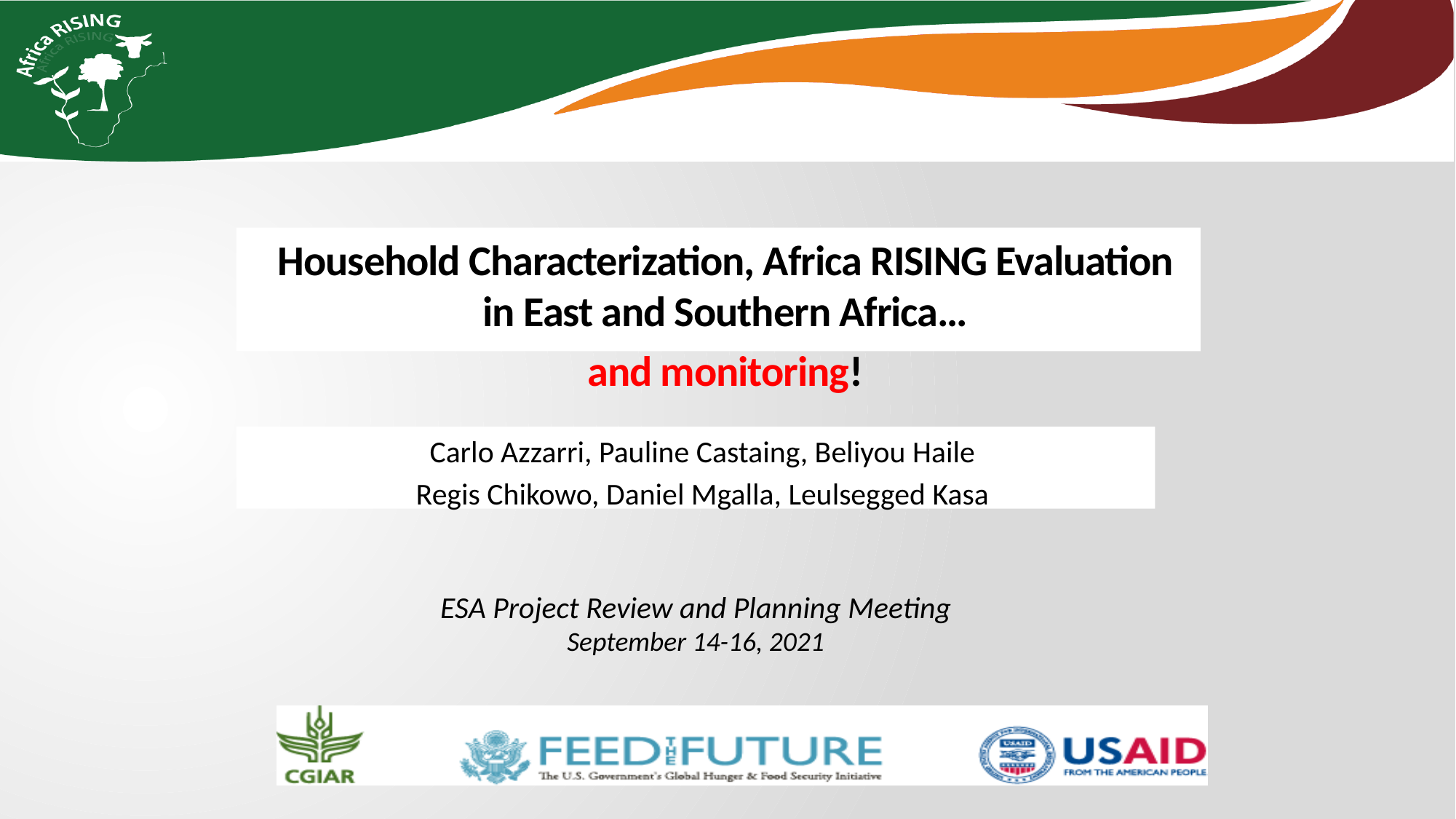

Household Characterization, Africa RISING Evaluation in East and Southern Africa…
and monitoring!

Carlo Azzarri, Pauline Castaing, Beliyou Haile
 Regis Chikowo, Daniel Mgalla, Leulsegged Kasa

ESA Project Review and Planning Meeting
September 14-16, 2021